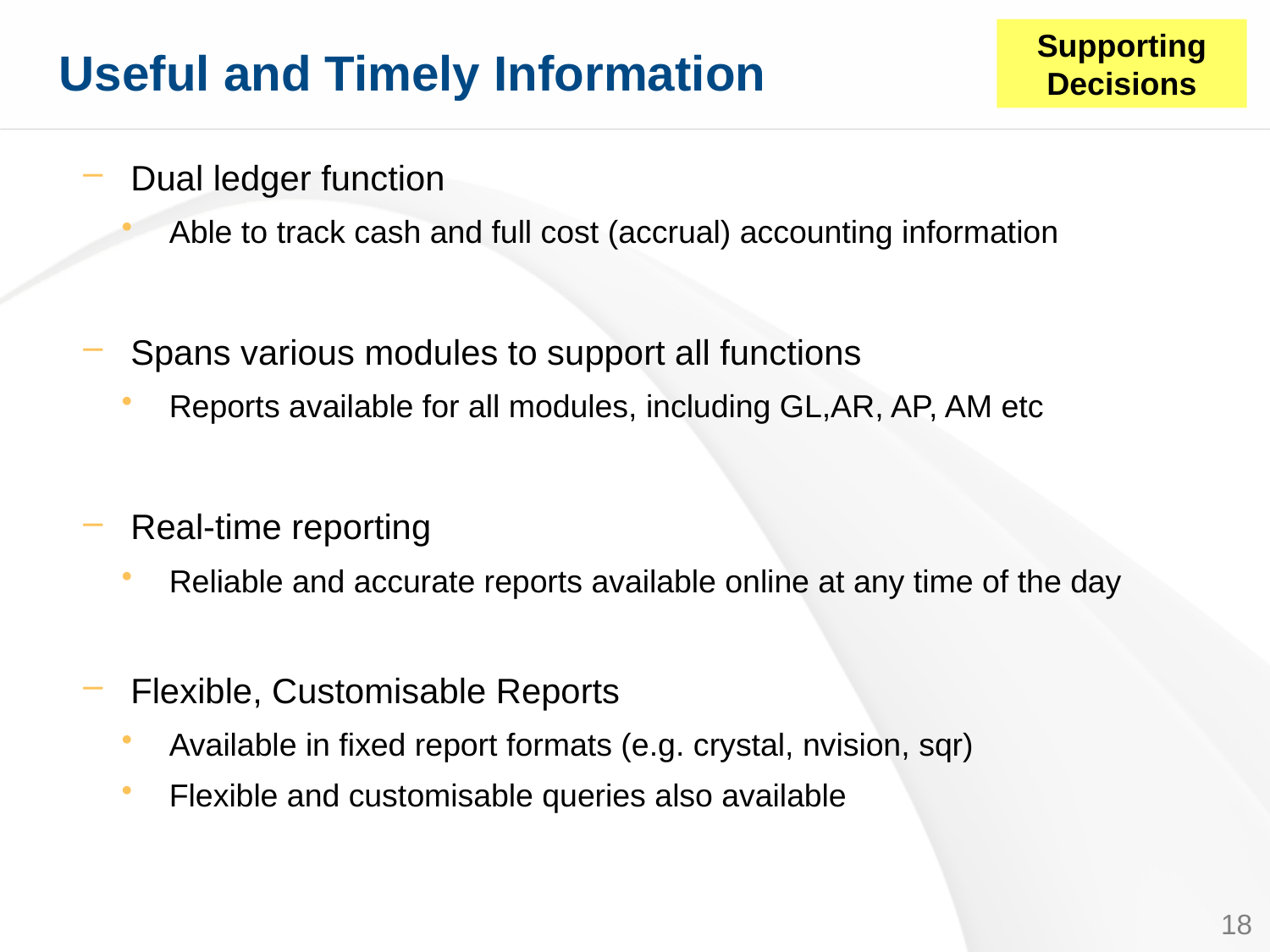

Supporting Decisions
Useful and Timely Information
Dual ledger function
Able to track cash and full cost (accrual) accounting information

Spans various modules to support all functions
Reports available for all modules, including GL,AR, AP, AM etc

Real-time reporting
Reliable and accurate reports available online at any time of the day

Flexible, Customisable Reports
Available in fixed report formats (e.g. crystal, nvision, sqr)
Flexible and customisable queries also available